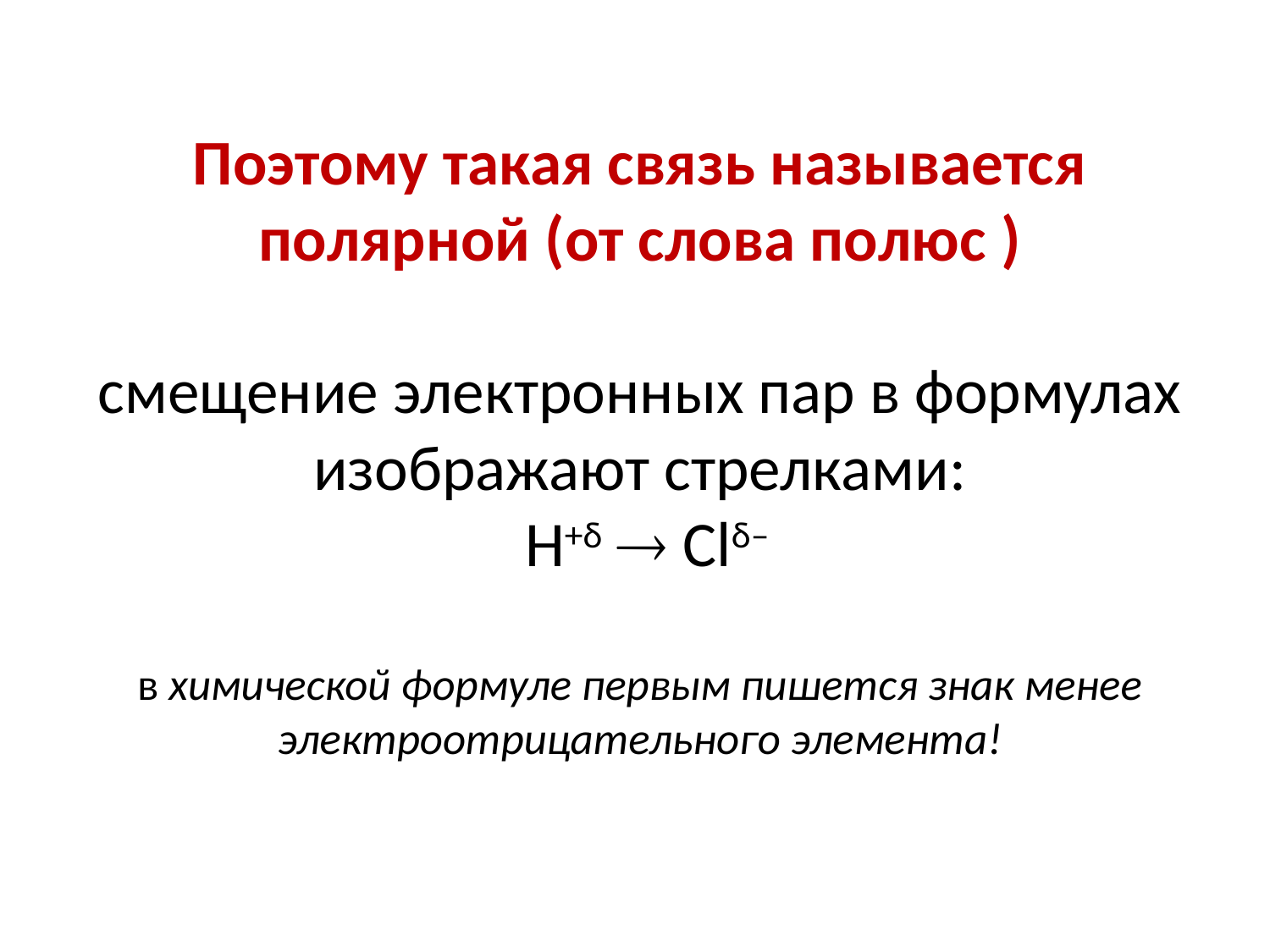

# Поэтому такая связь называется полярной (от слова полюс ) смещение электронных пар в формулах изображают стрелками: H+δ → Clδ– в химической формуле первым пишется знак менее электроотрицательного элемента!